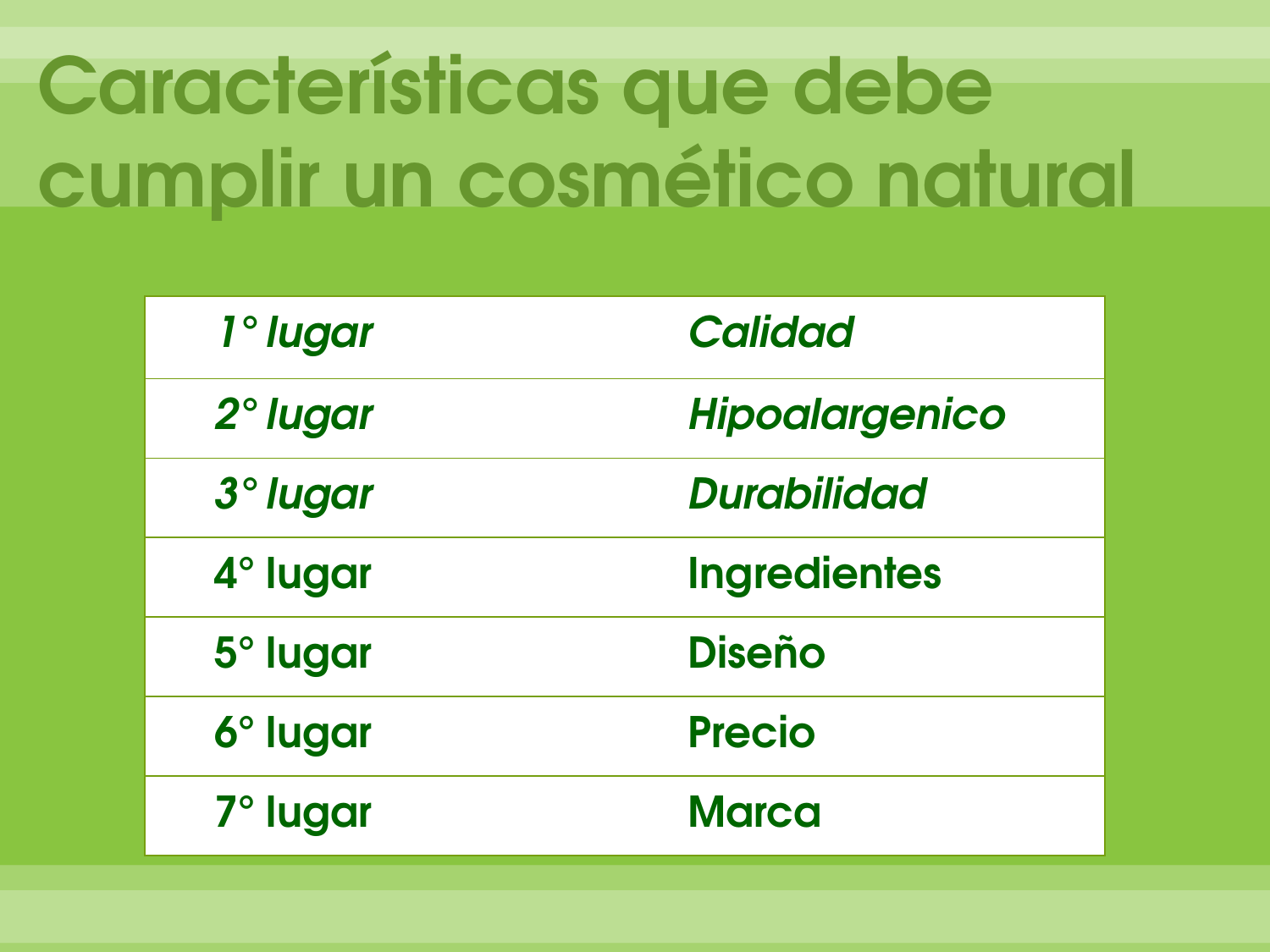

# Características que debe cumplir un cosmético natural
| 1° lugar | Calidad |
| --- | --- |
| 2° lugar | Hipoalargenico |
| 3° lugar | Durabilidad |
| 4° lugar | Ingredientes |
| 5° lugar | Diseño |
| 6° lugar | Precio |
| 7° lugar | Marca |